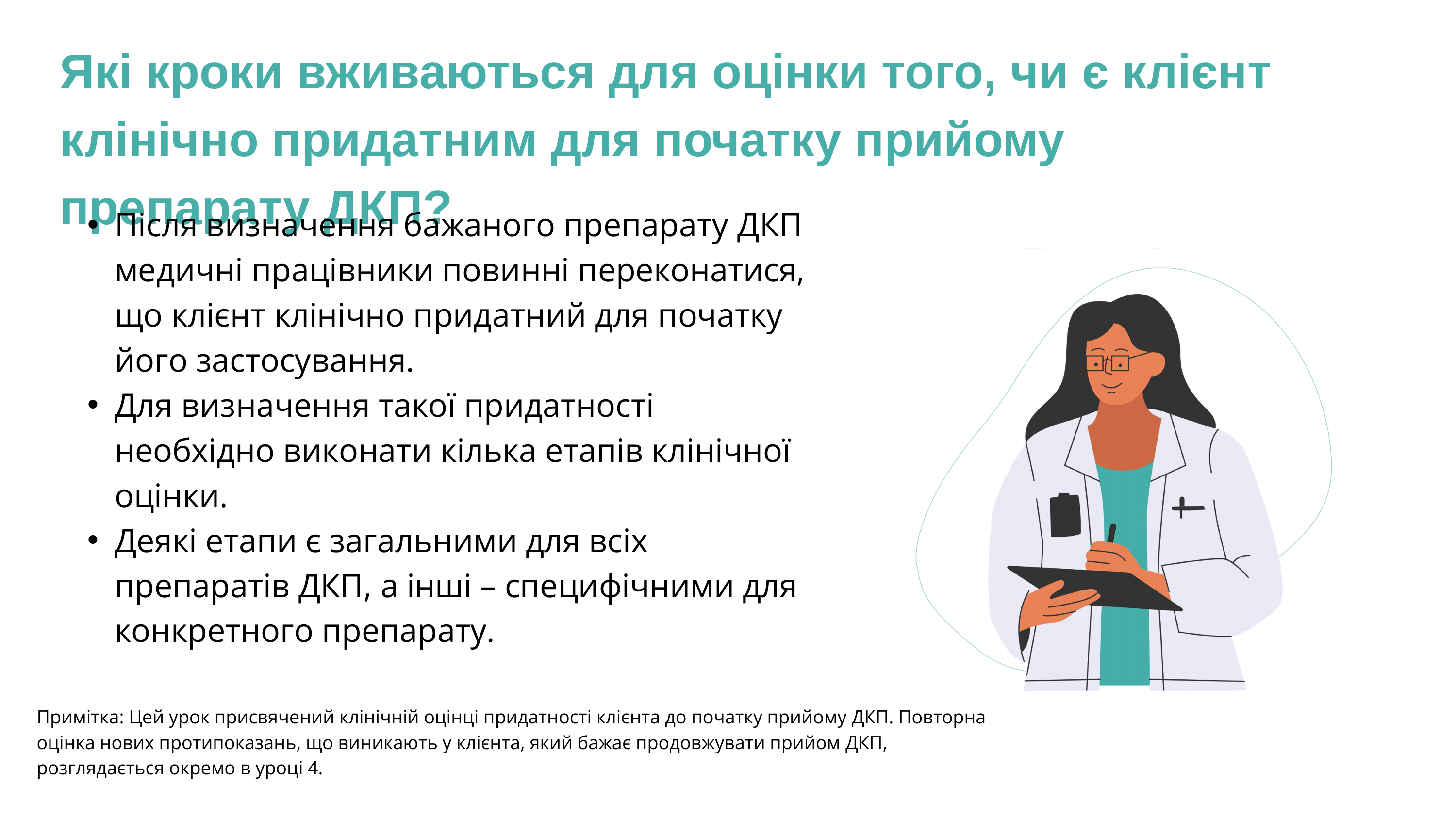

Які кроки вживаються для оцінки того, чи є клієнт клінічно придатним для початку прийому препарату ДКП?
Після визначення бажаного препарату ДКП медичні працівники повинні переконатися, що клієнт клінічно придатний для початку його застосування.
Для визначення такої придатності необхідно виконати кілька етапів клінічної оцінки.
Деякі етапи є загальними для всіх препаратів ДКП, а інші – специфічними для конкретного препарату.

Примітка: Цей урок присвячений клінічній оцінці придатності клієнта до початку прийому ДКП. Повторна оцінка нових протипоказань, що виникають у клієнта, який бажає продовжувати прийом ДКП, розглядається окремо в уроці 4.